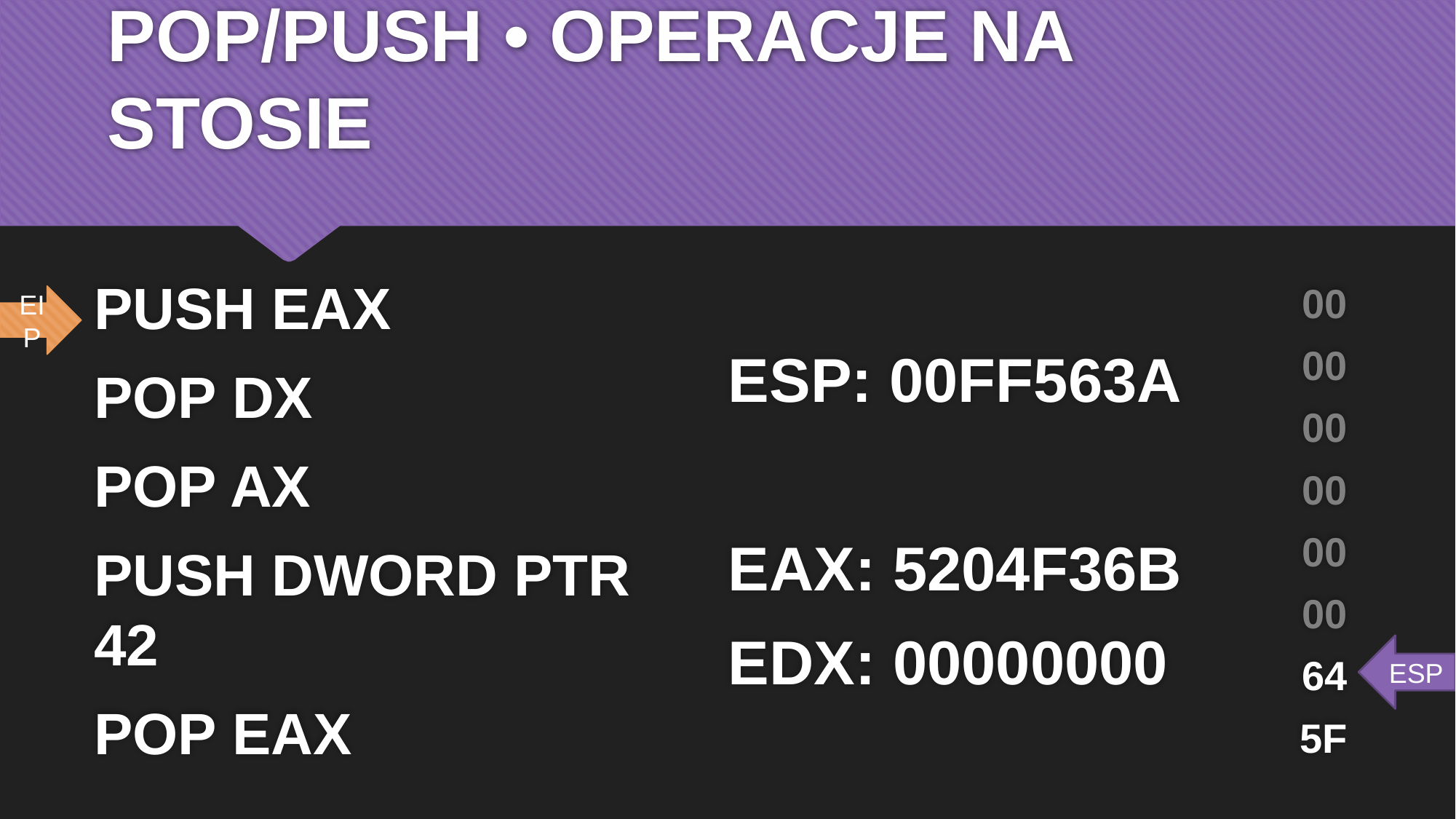

# POP/PUSH • OPERACJE NA STOSIE
PUSH EAX
POP DX
POP AX
PUSH DWORD PTR 42
POP EAX
ESP: 00FF563A

EAX: 5204F36B
EDX: 00000000
00
00
00
00
00
00
64
5F
EIP
ESP